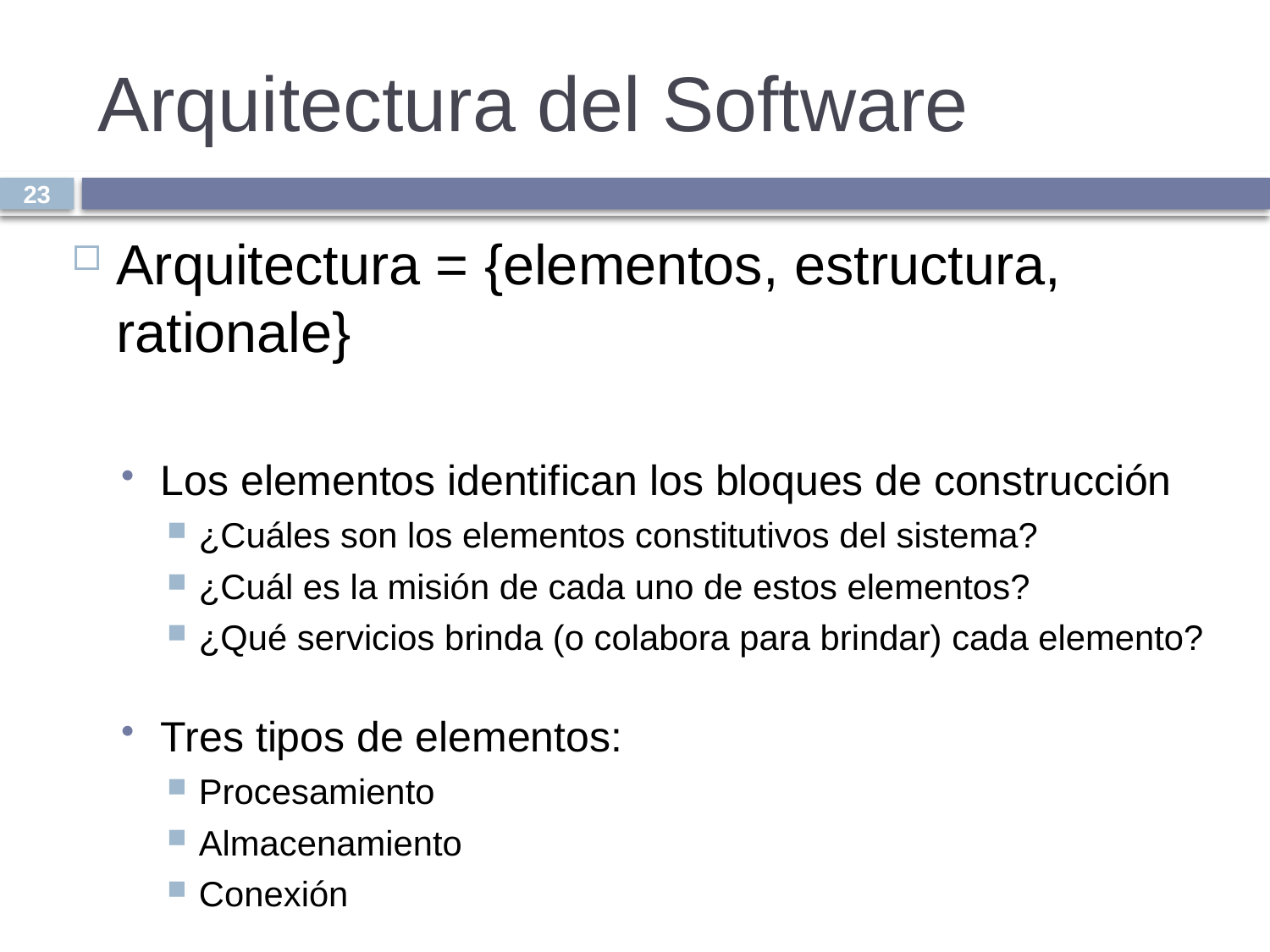

# Arquitectura del Software
23
Arquitectura = {elementos, estructura, rationale}

Los elementos identifican los bloques de construcción
¿Cuáles son los elementos constitutivos del sistema?
¿Cuál es la misión de cada uno de estos elementos?
¿Qué servicios brinda (o colabora para brindar) cada elemento?
Tres tipos de elementos:
Procesamiento
Almacenamiento
Conexión